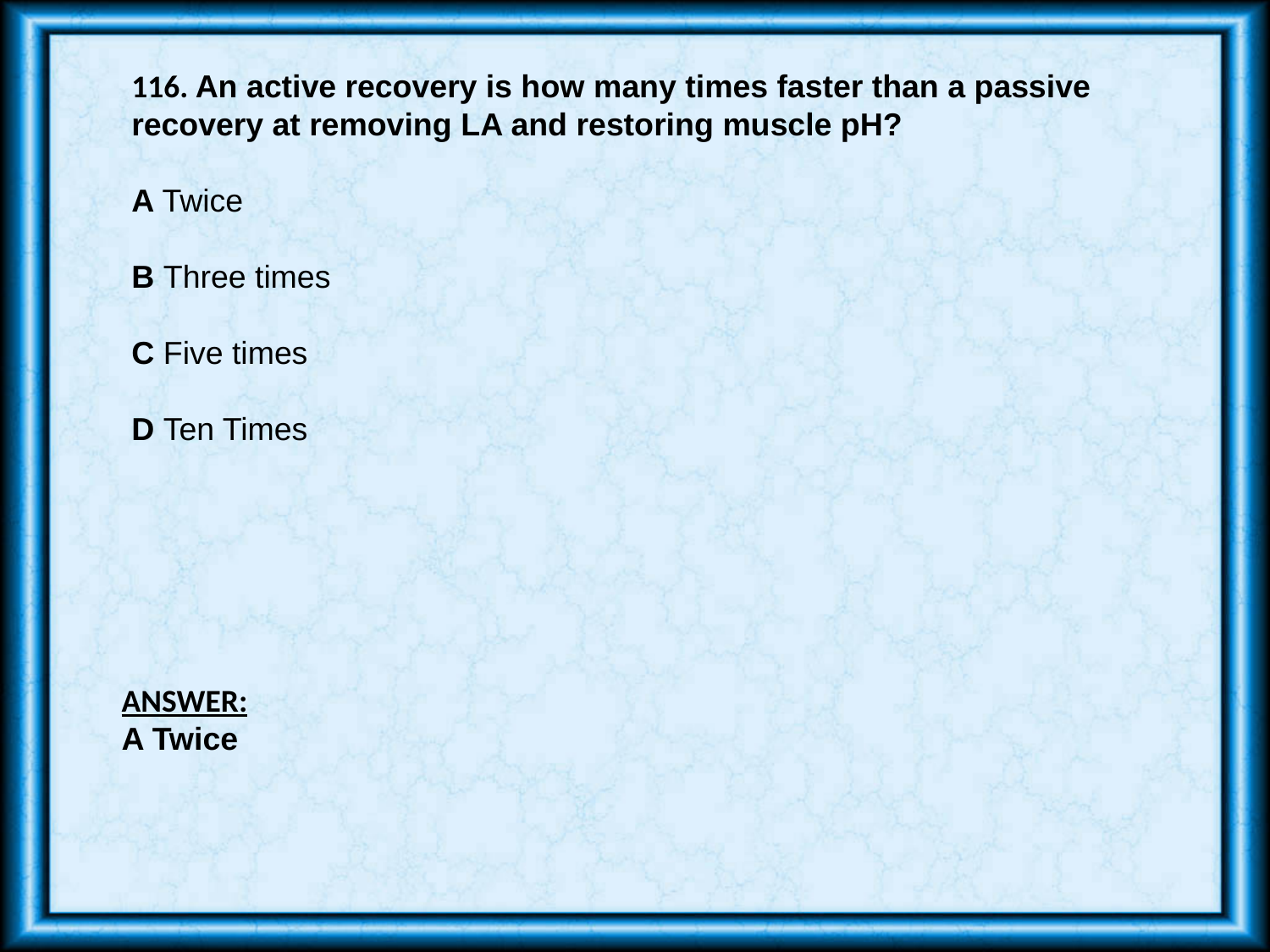

116. An active recovery is how many times faster than a passive recovery at removing LA and restoring muscle pH?

A Twice

B Three times

C Five times

D Ten Times

ANSWER:
A Twice